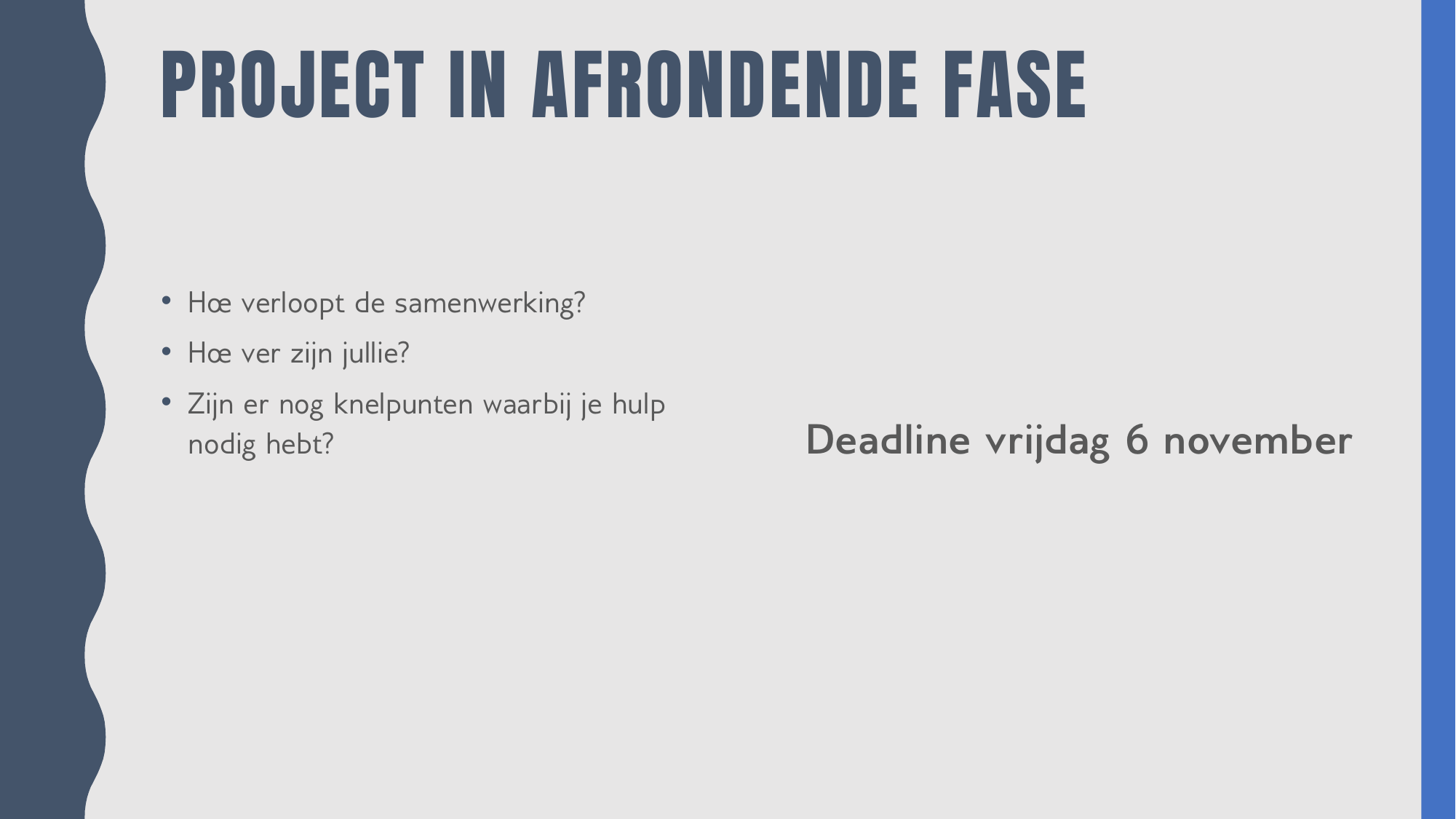

# Project in afrondende fase
Hoe verloopt de samenwerking?
Hoe ver zijn jullie?
Zijn er nog knelpunten waarbij je hulp nodig hebt?

Deadline vrijdag 6 november